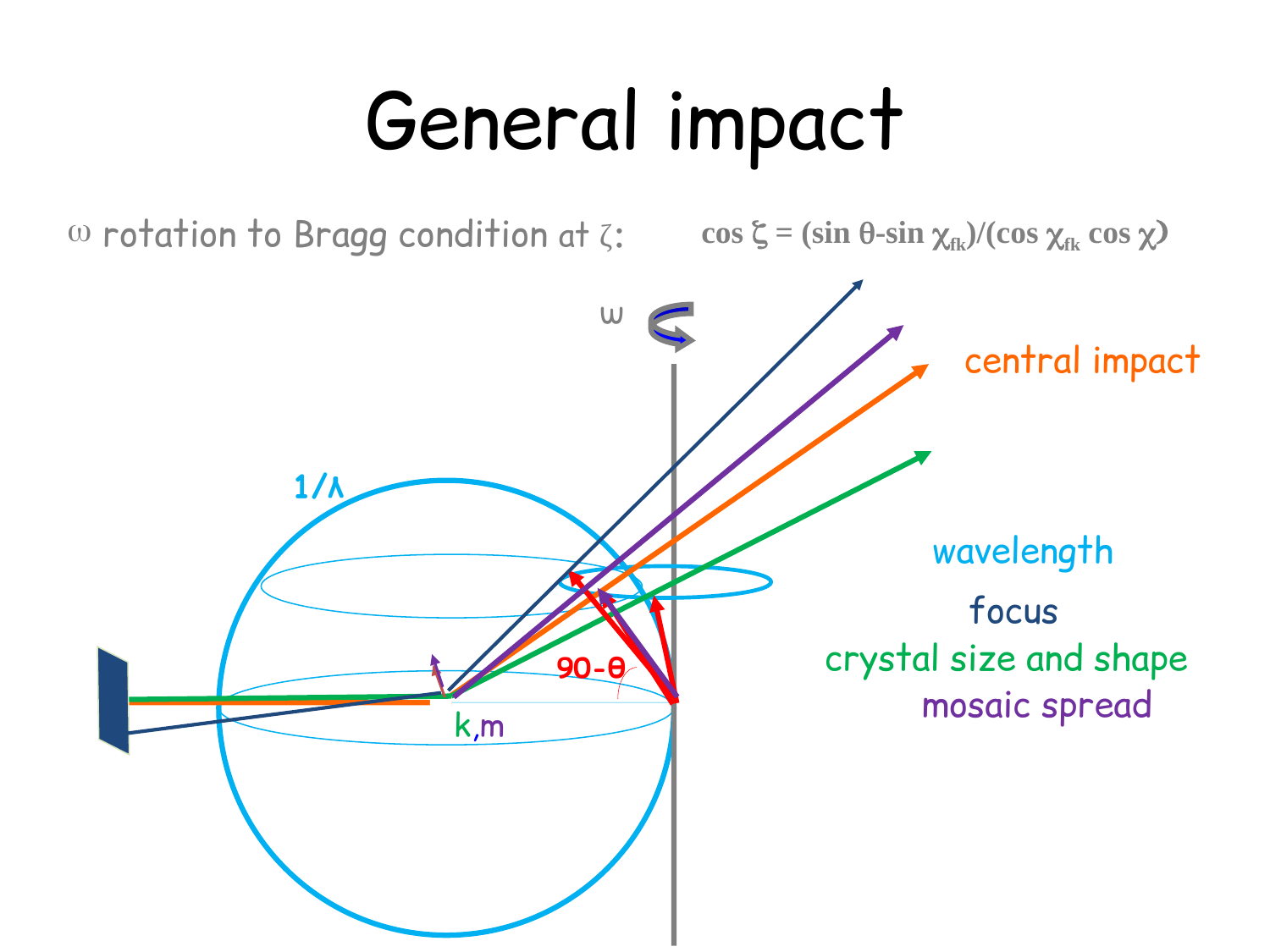

# General impact
 rotation to Bragg condition at ζ:
cos ζ = (sin θ-sin χfk)/(cos χfk cos χ)
2d sin θ=nλ

ω

central impact

1/λ

wavelength

focus

crystal size and shape
90-θ

mosaic spread

k,m